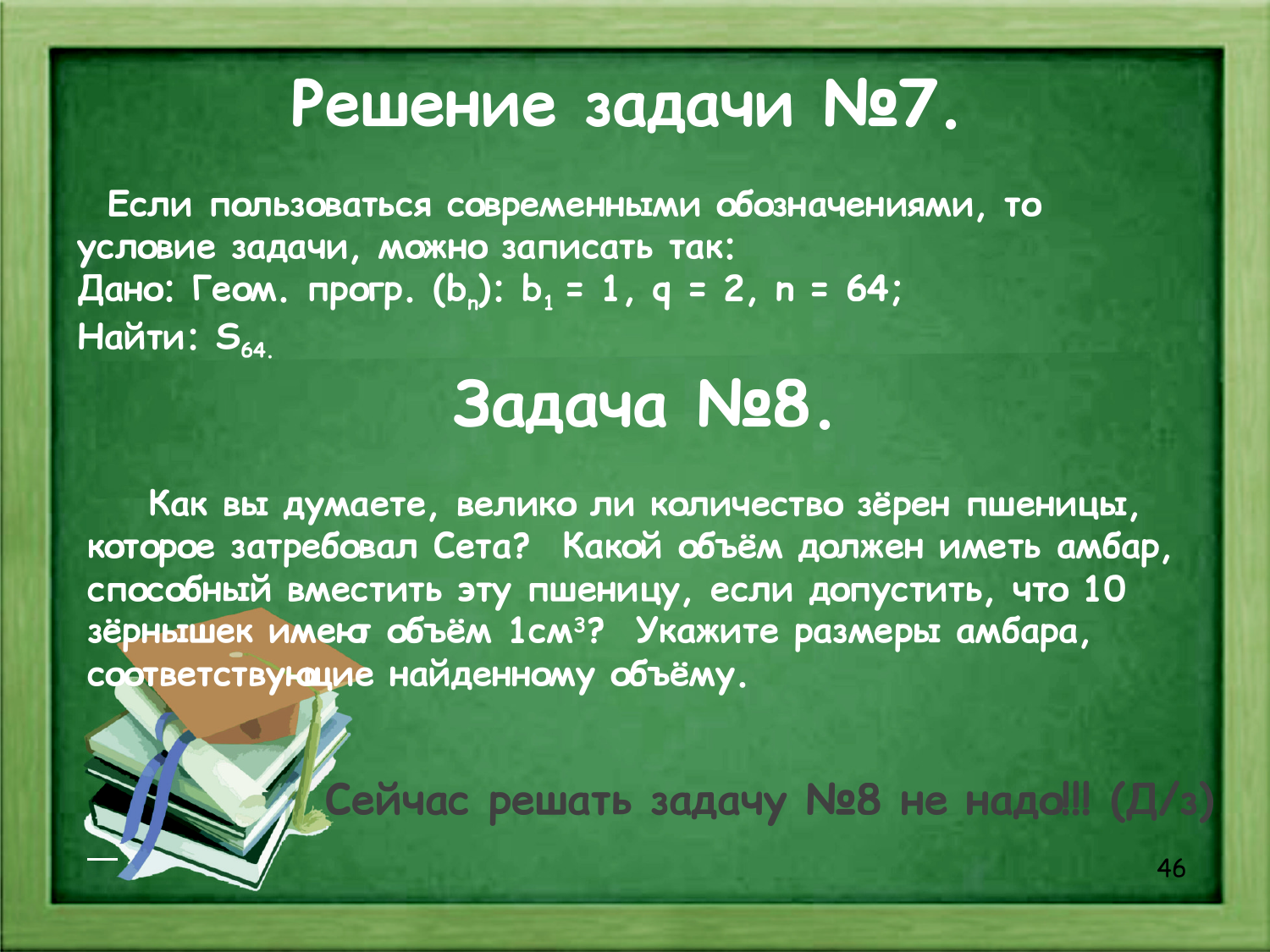

Решение задачи №7.

  Если пользоваться современными обозначениями, то условие задачи, можно записать так:
Дано: Геом. прогр. (bn): b1 = 1, q = 2, n = 64;
Найти: S64.
                        Задача №8.

    Как вы думаете, велико ли количество зёрен пшеницы, которое затребовал Сета?  Какой объём должен иметь амбар, способный вместить эту пшеницу, если допустить, что 10 зёрнышек имеют объём 1см3?  Укажите размеры амбара, соответствующие найденному объёму.

 Сейчас решать задачу №8 не надо!!! (Д/з)

46